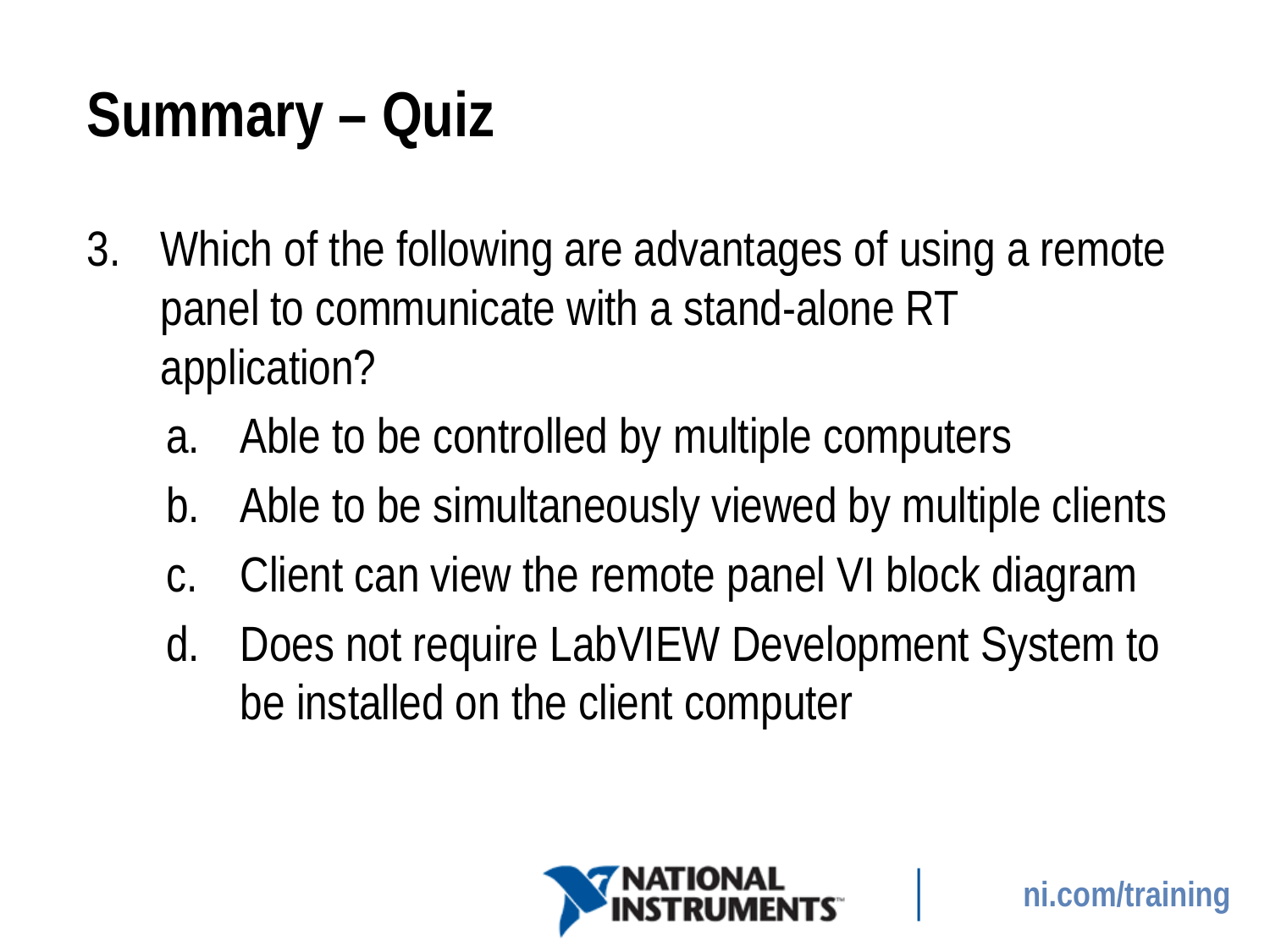

# Summary – Quiz
Which of the following are advantages of using a remote panel to communicate with a stand-alone RT application?
Able to be controlled by multiple computers
Able to be simultaneously viewed by multiple clients
Client can view the remote panel VI block diagram
Does not require LabVIEW Development System to be installed on the client computer